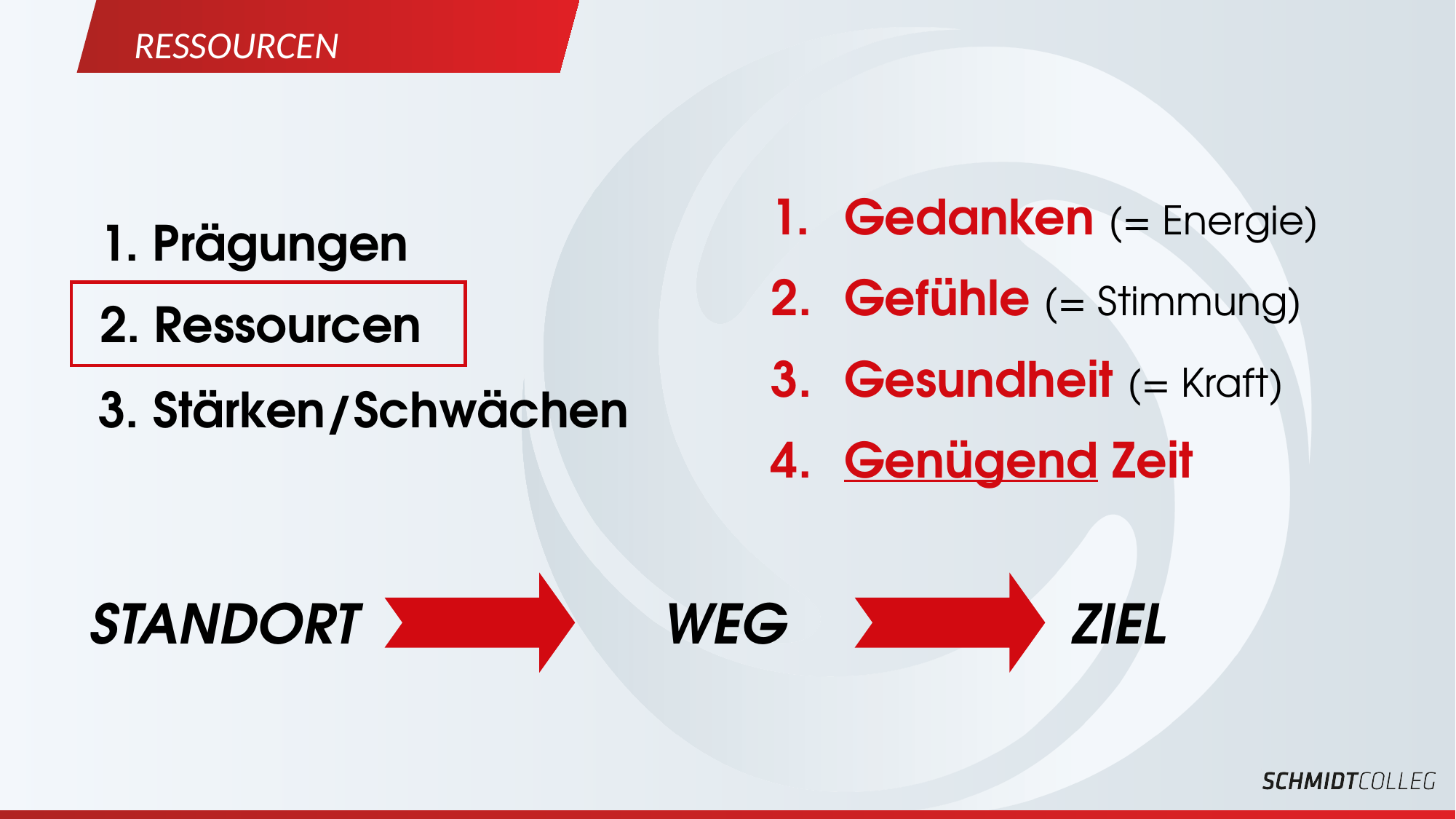

Ressourcen

Gedanken (= Energie)
Gefühle (= Stimmung)
Gesundheit (= Kraft)
Genügend Zeit
1. Prägungen

2. Ressourcen
3. Stärken/Schwächen

STANDORT		         WEG			ZIEL